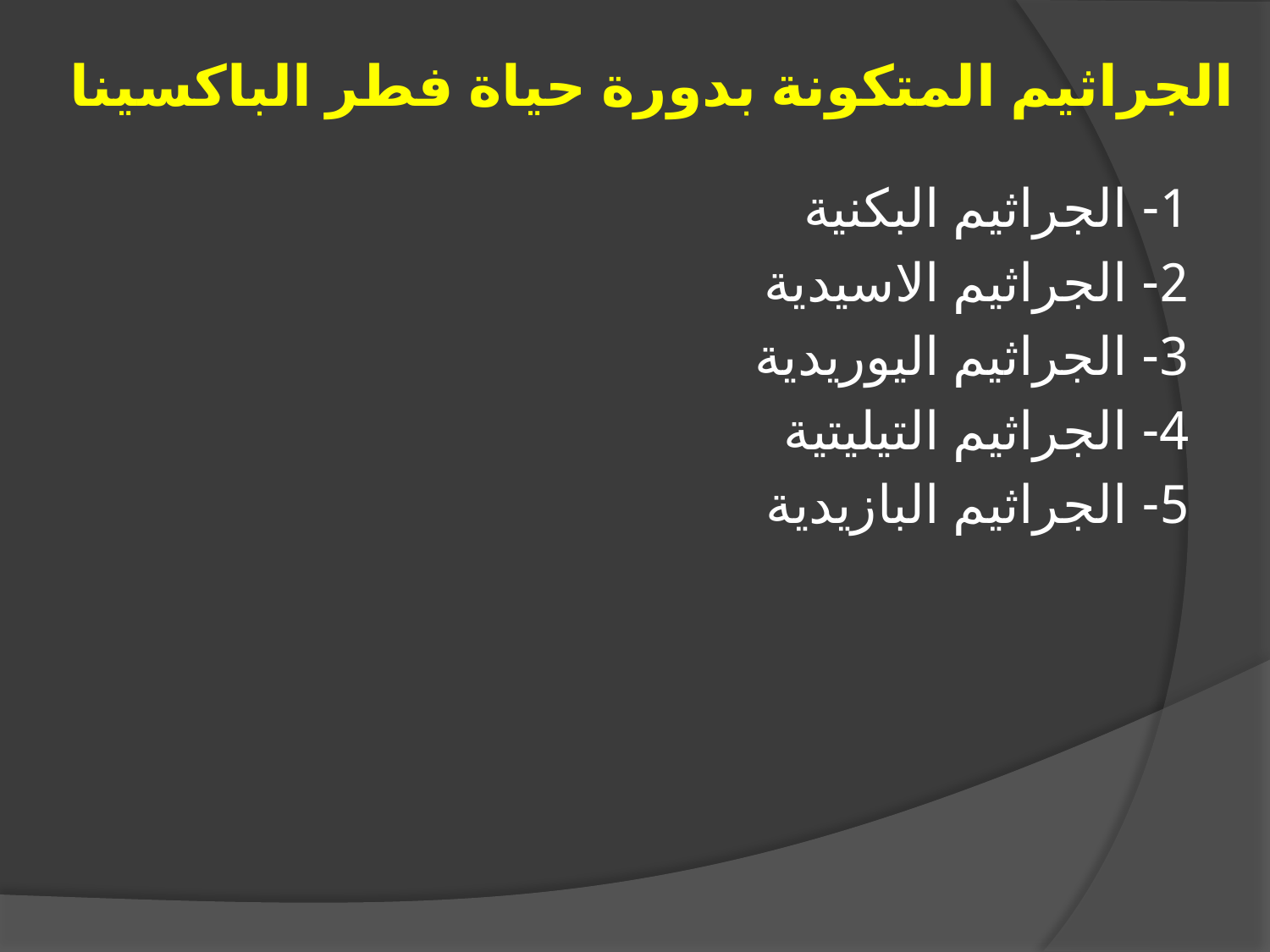

# الجراثيم المتكونة بدورة حياة فطر الباكسينا
1- الجراثيم البكنية
2- الجراثيم الاسيدية
3- الجراثيم اليوريدية
4- الجراثيم التيليتية
5- الجراثيم البازيدية